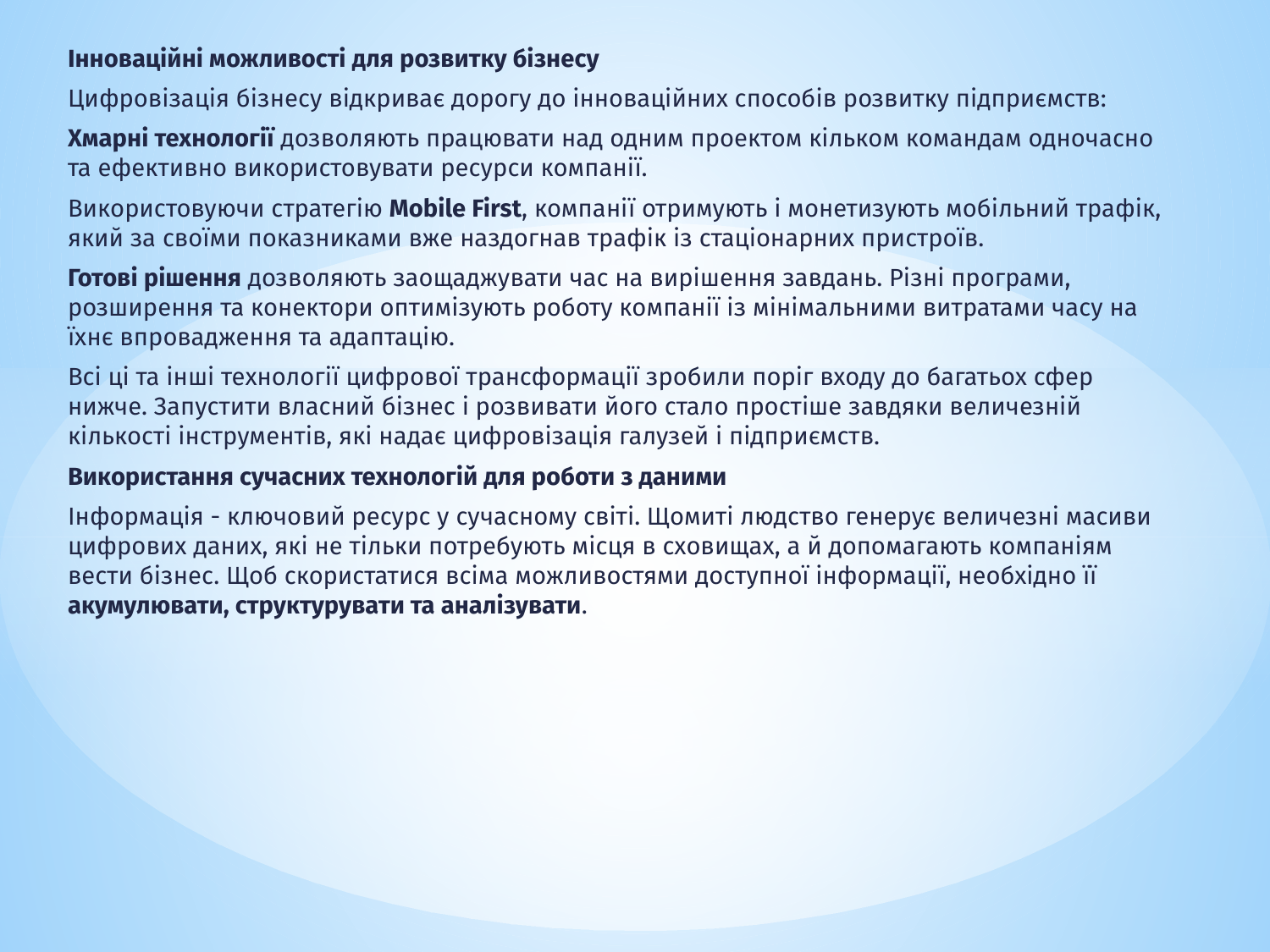

Інноваційні можливості для розвитку бізнесу
Цифровізація бізнесу відкриває дорогу до інноваційних способів розвитку підприємств:
Хмарні технології дозволяють працювати над одним проектом кільком командам одночасно та ефективно використовувати ресурси компанії.
Використовуючи стратегію Mobile First, компанії отримують і монетизують мобільний трафік, який за своїми показниками вже наздогнав трафік із стаціонарних пристроїв.
Готові рішення дозволяють заощаджувати час на вирішення завдань. Різні програми, розширення та конектори оптимізують роботу компанії із мінімальними витратами часу на їхнє впровадження та адаптацію.
Всі ці та інші технології цифрової трансформації зробили поріг входу до багатьох сфер нижче. Запустити власний бізнес і розвивати його стало простіше завдяки величезній кількості інструментів, які надає цифровізація галузей і підприємств.
Використання сучасних технологій для роботи з даними
Інформація - ключовий ресурс у сучасному світі. Щомиті людство генерує величезні масиви цифрових даних, які не тільки потребують місця в сховищах, а й допомагають компаніям вести бізнес. Щоб скористатися всіма можливостями доступної інформації, необхідно її акумулювати, структурувати та аналізувати.